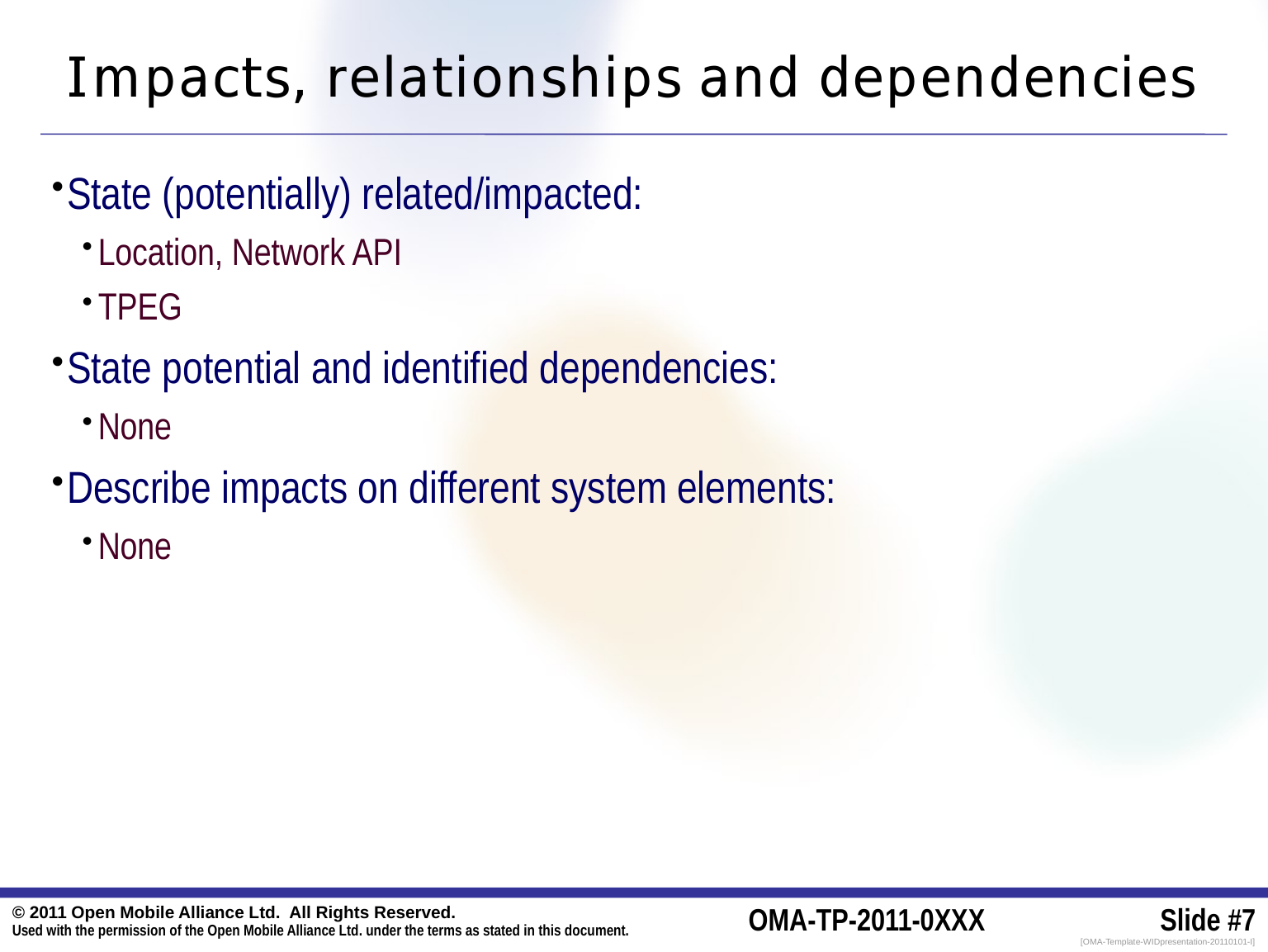

# Impacts, relationships and dependencies
State (potentially) related/impacted:
Location, Network API
TPEG
State potential and identified dependencies:
None
Describe impacts on different system elements:
None